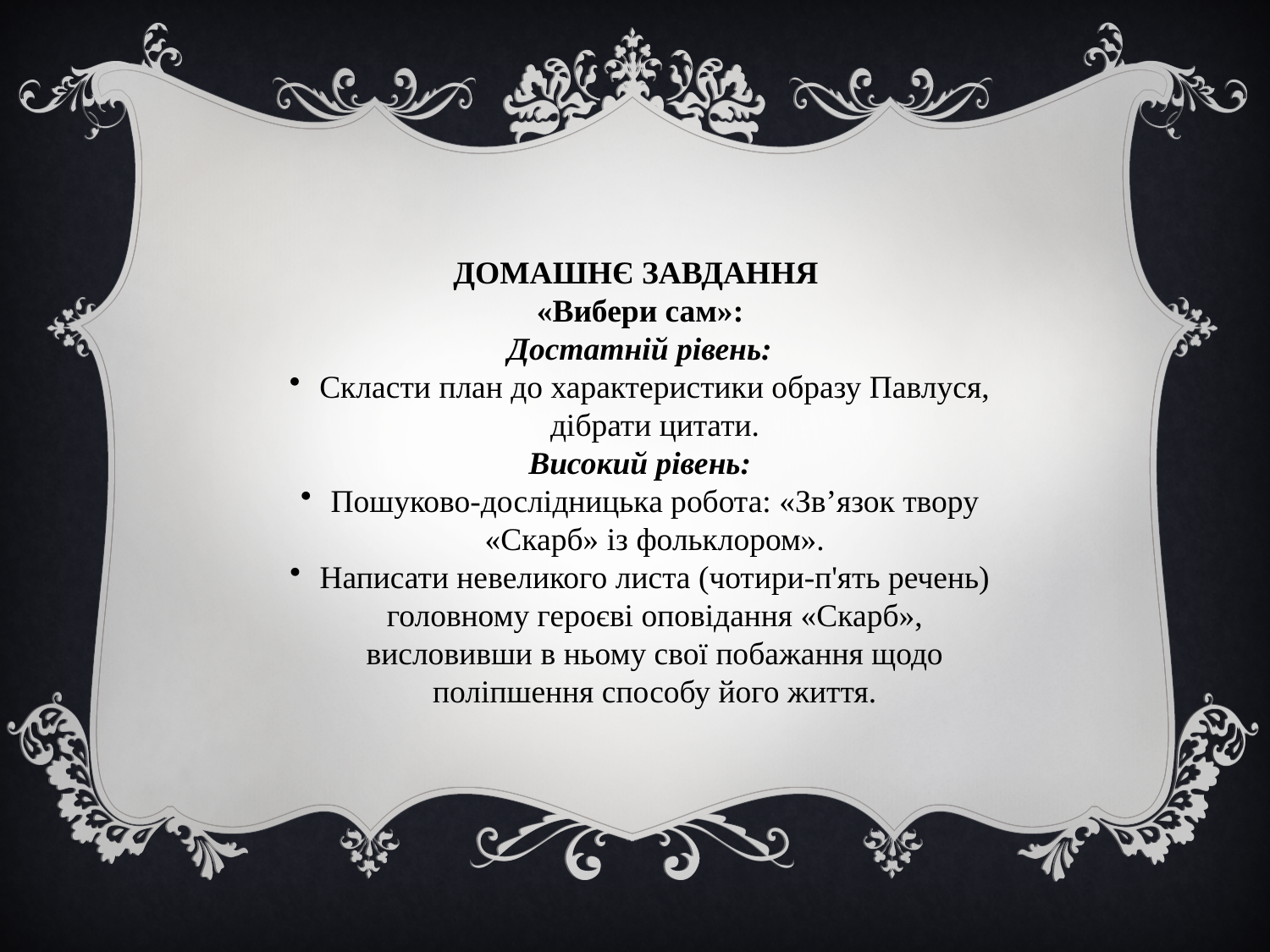

ДОМАШНЄ ЗАВДАННЯ
«Вибери сам»:
Достатній рівень:
Скласти план до характеристики образу Павлуся, дібрати цитати.
Високий рівень:
Пошуково-дослідницька робота: «Зв’язок твору «Скарб» із фольклором».
Написати невеликого листа (чотири-п'ять речень) головному героєві оповідання «Скарб», висловивши в ньому свої побажання щодо поліпшення способу його життя.